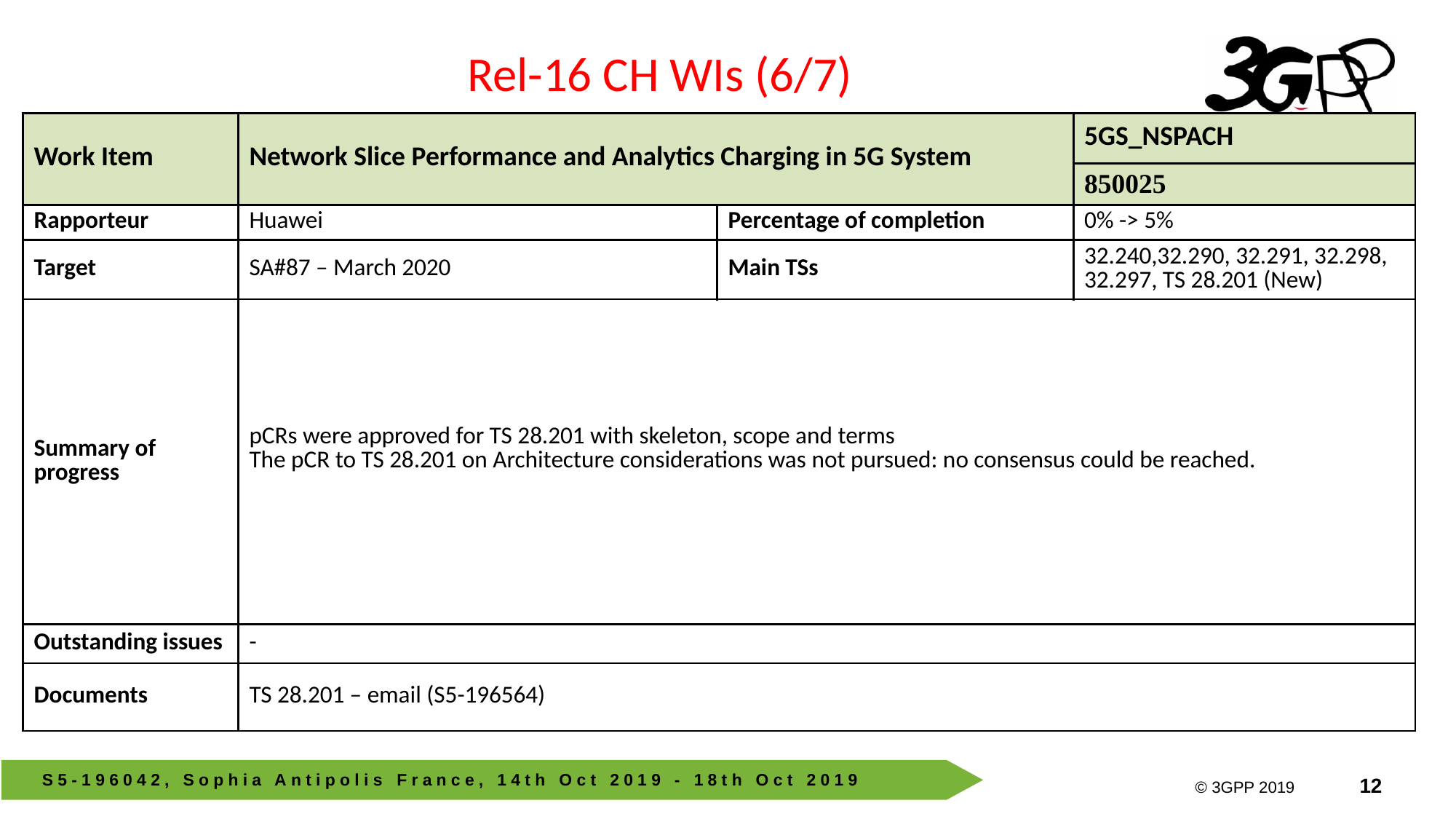

Rel-16 CH WIs (6/7)
| Work Item | Network Slice Performance and Analytics Charging in 5G System |  | 5GS\_NSPACH |
| --- | --- | --- | --- |
|  |  |  | 850025 |
| Rapporteur | Huawei | Percentage of completion | 0% -> 5% |
| Target | SA#87 – March 2020 | Main TSs | 32.240,32.290, 32.291, 32.298, 32.297, TS 28.201 (New) |
| Summary of progress | pCRs were approved for TS 28.201 with skeleton, scope and terms The pCR to TS 28.201 on Architecture considerations was not pursued: no consensus could be reached. |  |  |
| Outstanding issues | - |  |  |
| Documents | TS 28.201 – email (S5-196564) |  |  |